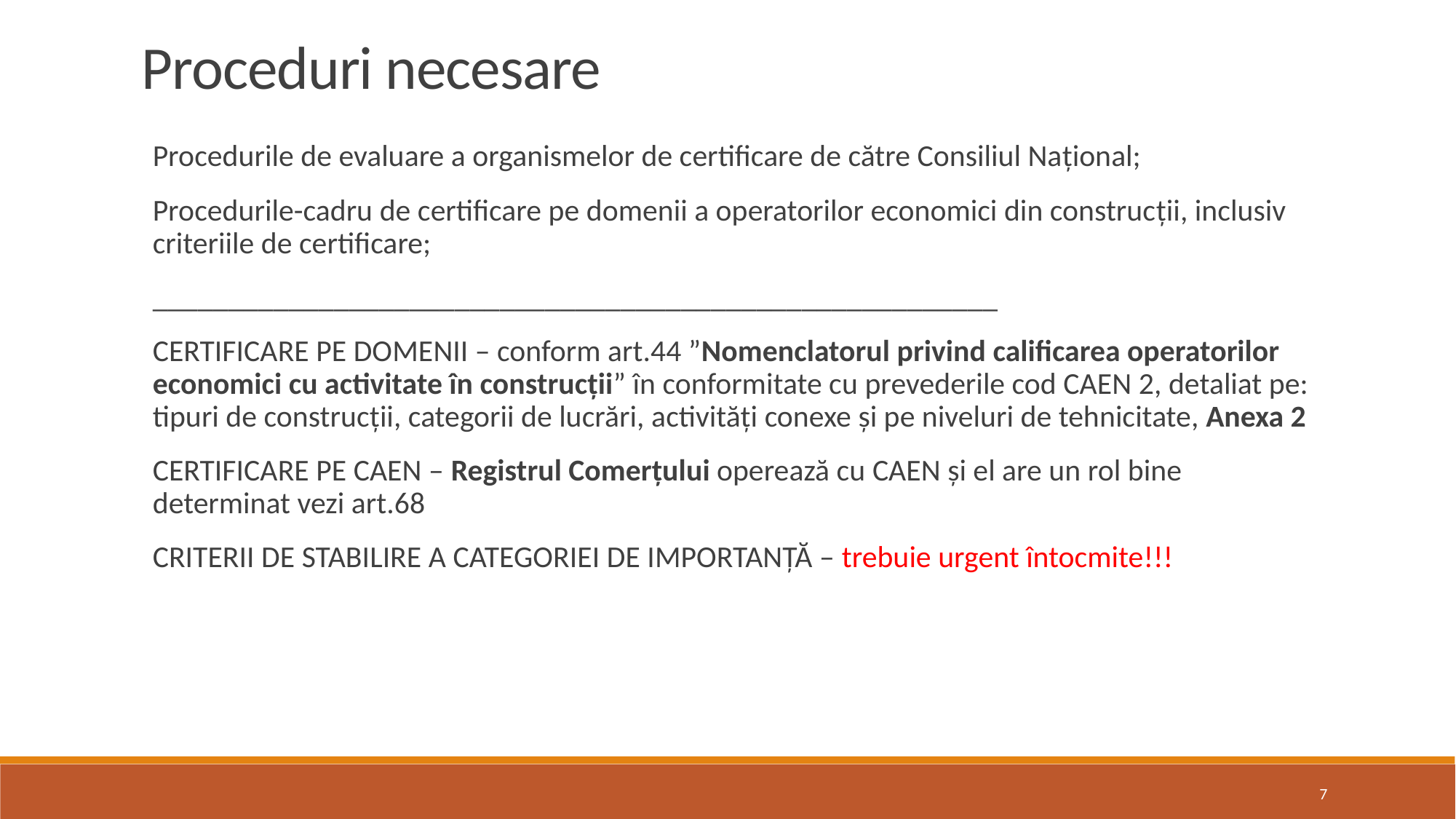

Proceduri necesare
Procedurile de evaluare a organismelor de certificare de către Consiliul Naţional;
Procedurile-cadru de certificare pe domenii a operatorilor economici din construcţii, inclusiv criteriile de certificare;
________________________________________________________
CERTIFICARE PE DOMENII – conform art.44 ”Nomenclatorul privind calificarea operatorilor economici cu activitate în construcţii” în conformitate cu prevederile cod CAEN 2, detaliat pe: tipuri de construcţii, categorii de lucrări, activităţi conexe şi pe niveluri de tehnicitate, Anexa 2
CERTIFICARE PE CAEN – Registrul Comerțului operează cu CAEN și el are un rol bine determinat vezi art.68
CRITERII DE STABILIRE A CATEGORIEI DE IMPORTANȚĂ – trebuie urgent întocmite!!!

7